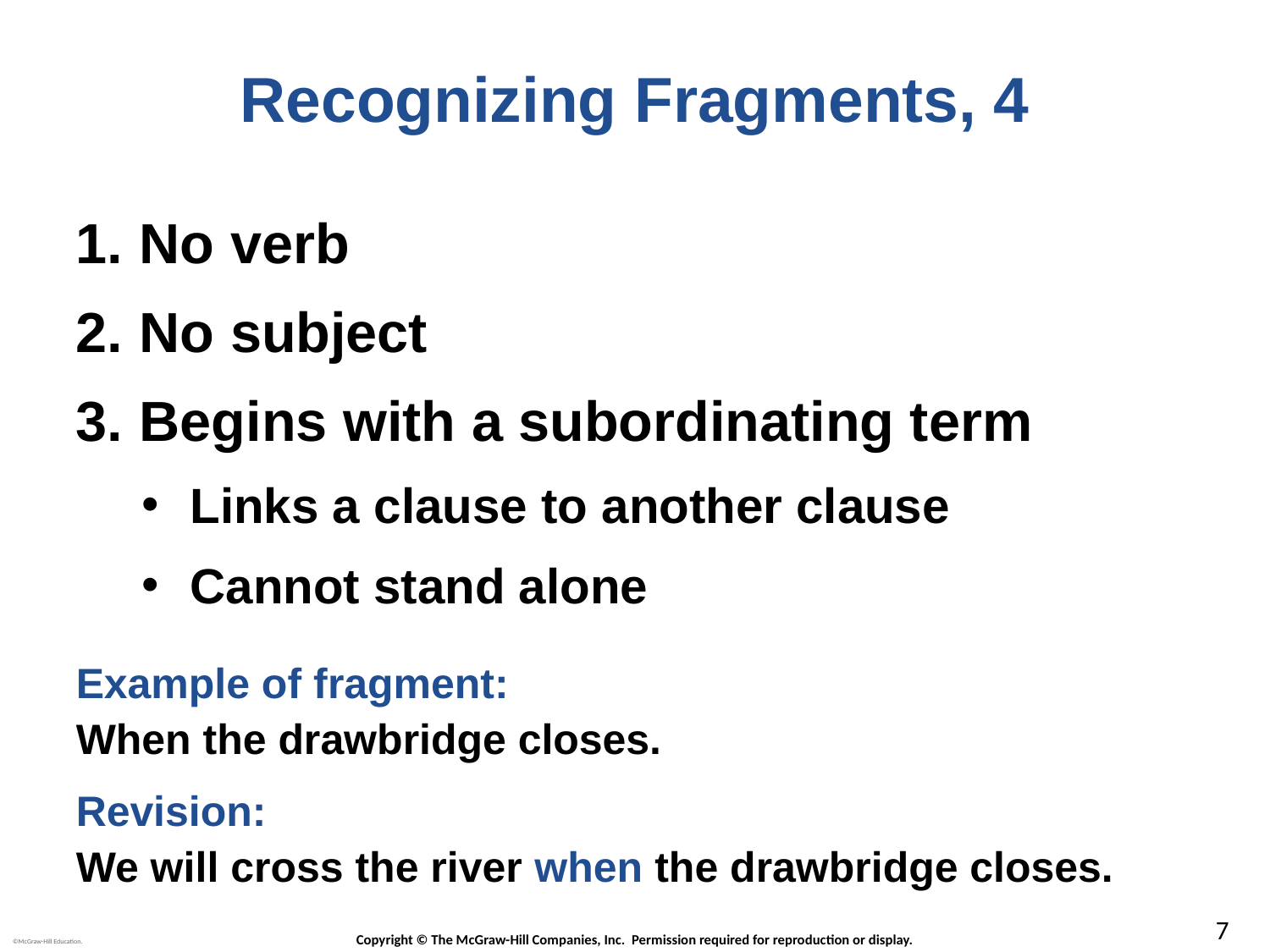

# Recognizing Fragments, 4
No verb
No subject
Begins with a subordinating term
Links a clause to another clause
Cannot stand alone
Example of fragment:
When the drawbridge closes.
Revision:
We will cross the river when the drawbridge closes.